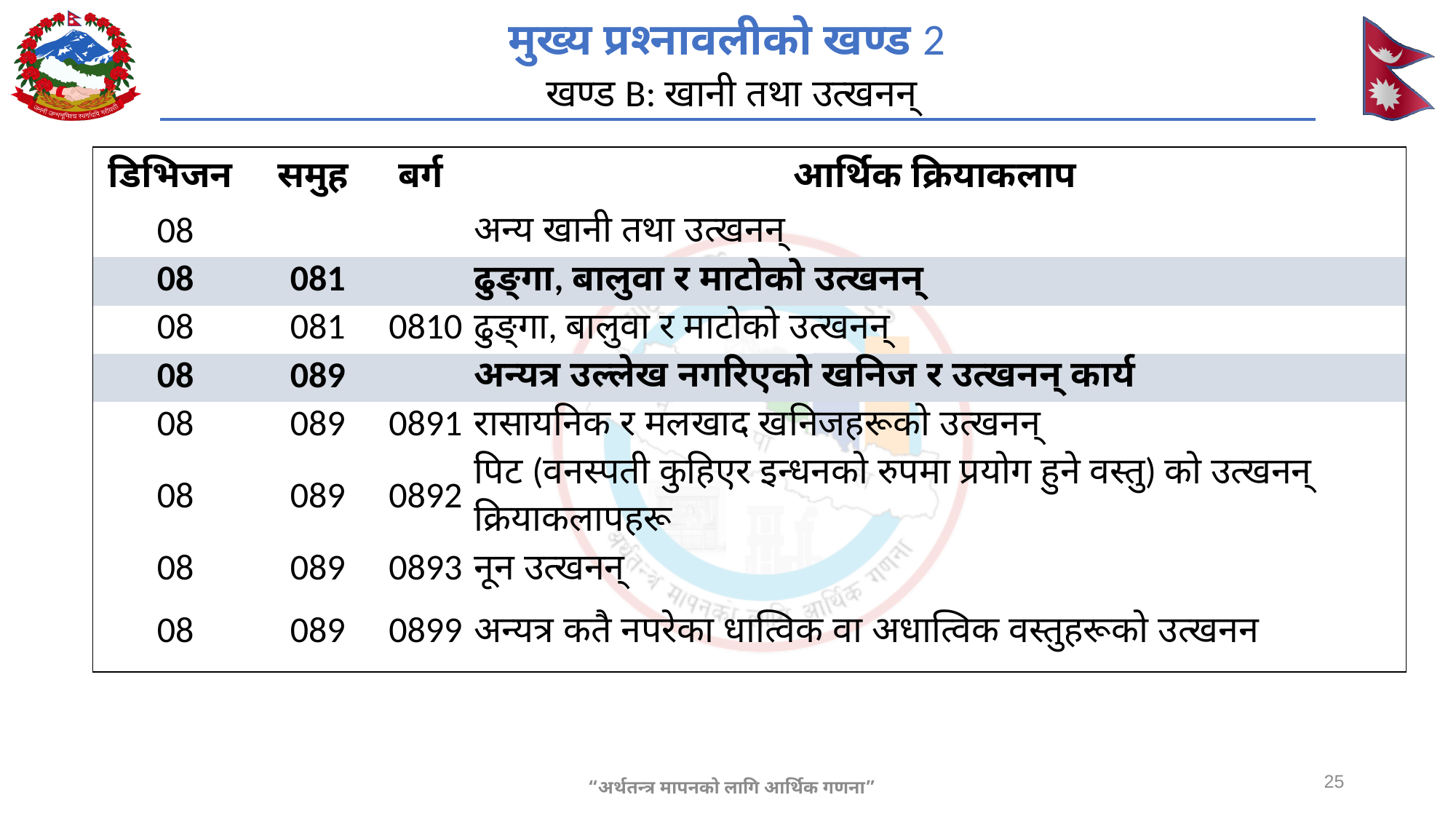

# मुख्य प्रश्नावलीको खण्ड 2 खण्ड B: खानी तथा उत्खनन्
| डिभिजन | समुह | बर्ग | आर्थिक क्रियाकलाप |
| --- | --- | --- | --- |
| 08 |  |  | अन्य खानी तथा उत्खनन् |
| 08 | 081 |  | ढुङ्गा, बालुवा र माटोको उत्खनन् |
| 08 | 081 | 0810 | ढुङ्गा, बालुवा र माटोको उत्खनन् |
| 08 | 089 |  | अन्यत्र उल्लेख नगरिएको खनिज र उत्खनन् कार्य |
| 08 | 089 | 0891 | रासायनिक र मलखाद खनिजहरूको उत्खनन् |
| 08 | 089 | 0892 | पिट (वनस्पती कुहिएर इन्धनको रुपमा प्रयोग हुने वस्तु) को उत्खनन् क्रियाकलापहरू |
| 08 | 089 | 0893 | नून उत्खनन् |
| 08 | 089 | 0899 | अन्यत्र कतै नपरेका धात्विक वा अधात्विक वस्तुहरूको उत्खनन |
25
“अर्थतन्त्र मापनको लागि आर्थिक गणना”